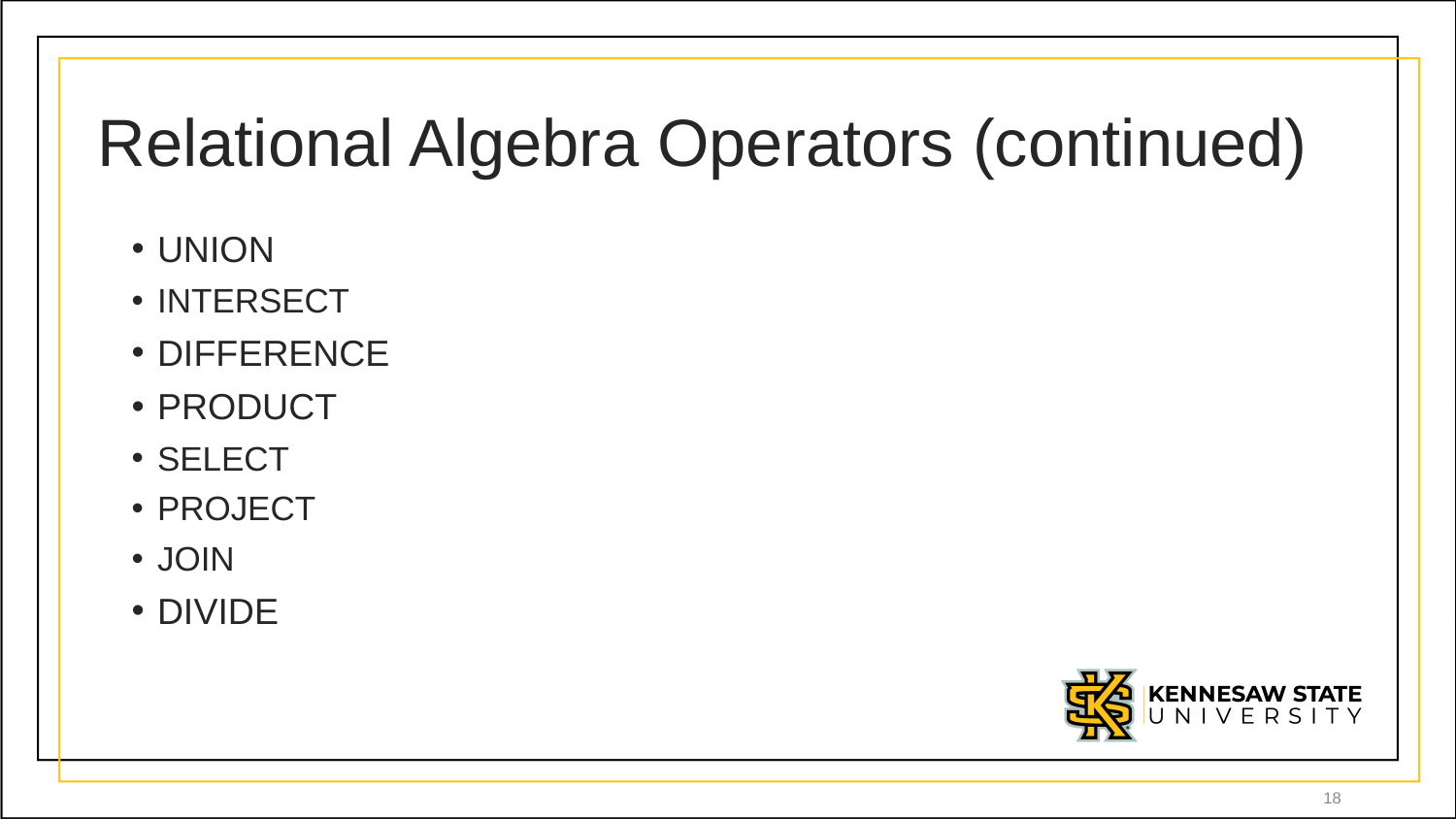

# Relational Algebra Operators (continued)

UNION
INTERSECT
DIFFERENCE
PRODUCT
SELECT
PROJECT
JOIN
DIVIDE
18